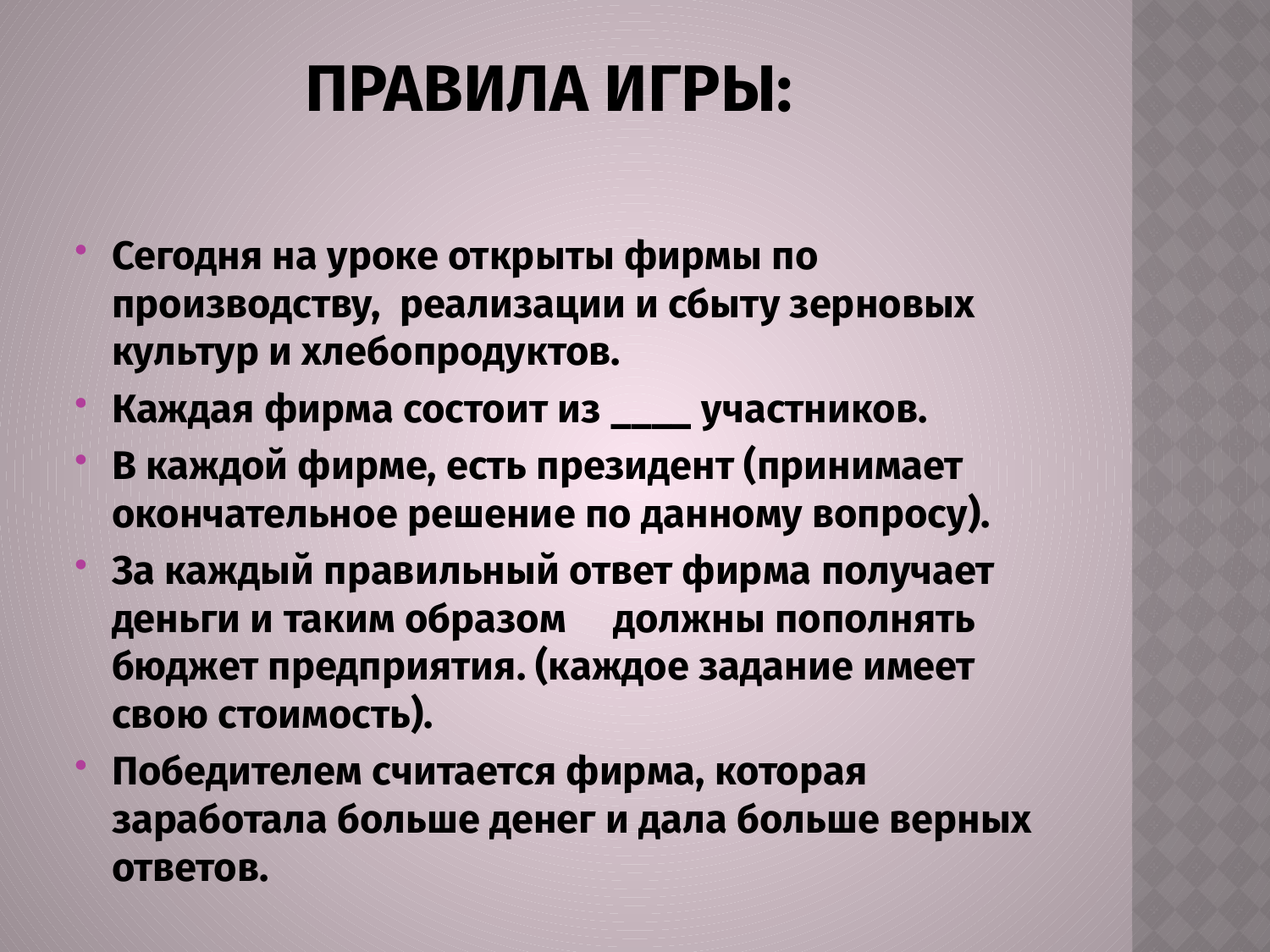

# Правила игры:
Сегодня на уроке открыты фирмы по производству,  реализации и сбыту зерновых культур и хлебопродуктов.
Каждая фирма состоит из ____ участников.
В каждой фирме, есть президент (принимает окончательное решение по данному вопросу).
За каждый правильный ответ фирма получает деньги и таким образом     должны пополнять бюджет предприятия. (каждое задание имеет свою стоимость).
Победителем считается фирма, которая заработала больше денег и дала больше верных ответов.